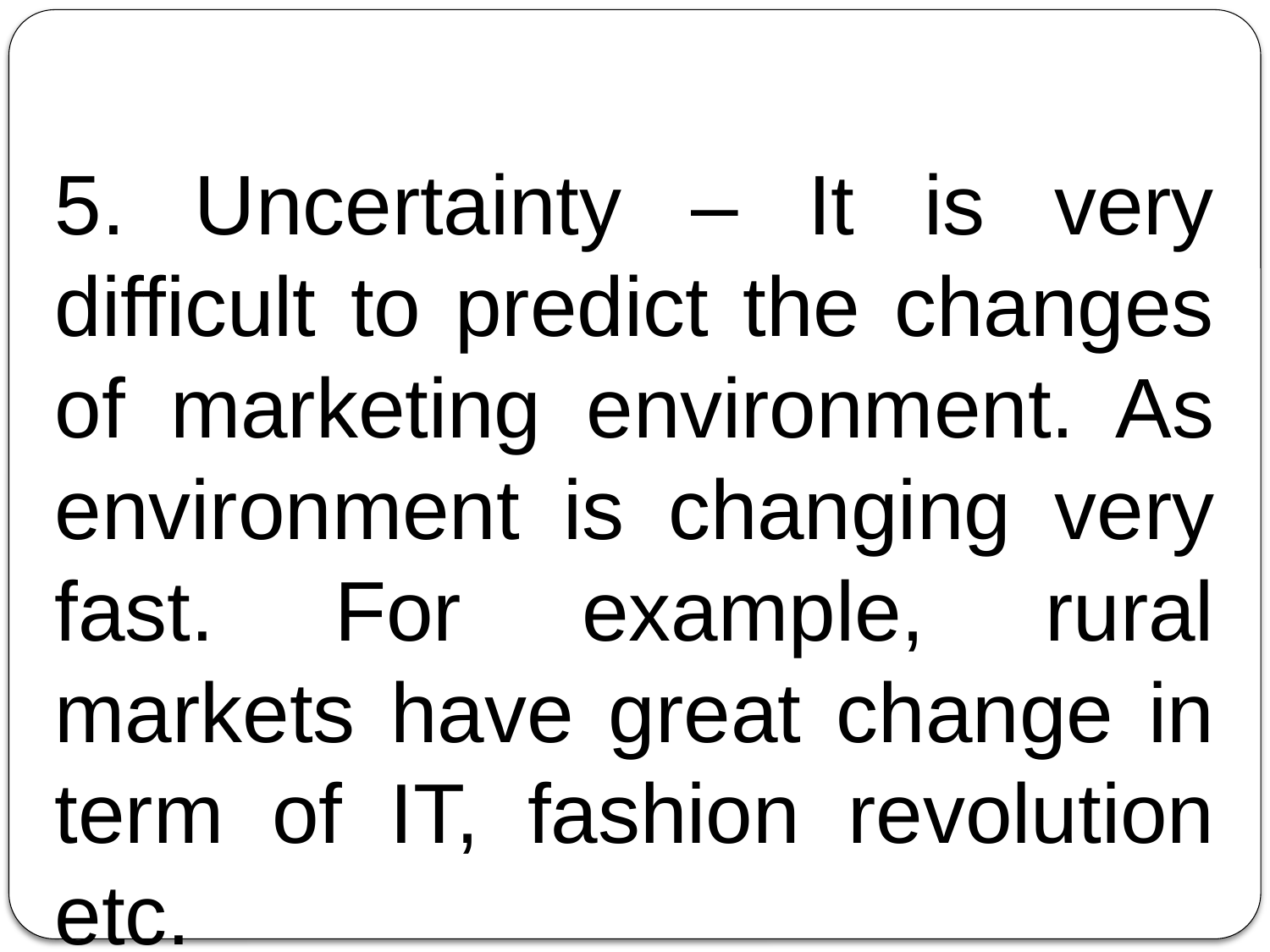

5. Uncertainty – It is very difficult to predict the changes of marketing environment. As environment is changing very fast. For example, rural markets have great change in term of IT, fashion revolution etc.